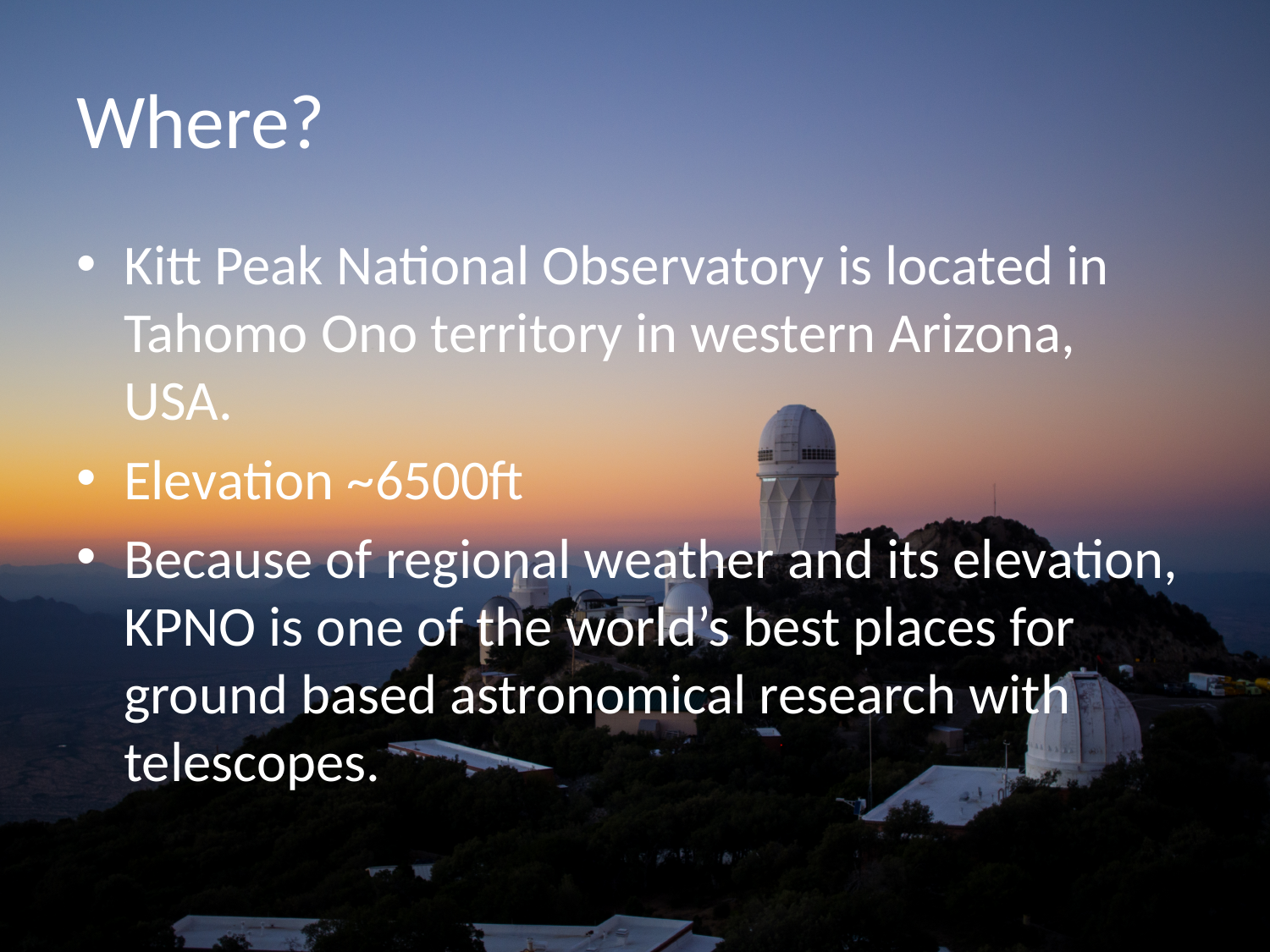

# Where?
Kitt Peak National Observatory is located in Tahomo Ono territory in western Arizona, USA.
Elevation ~6500ft
Because of regional weather and its elevation, KPNO is one of the world’s best places for ground based astronomical research with telescopes.